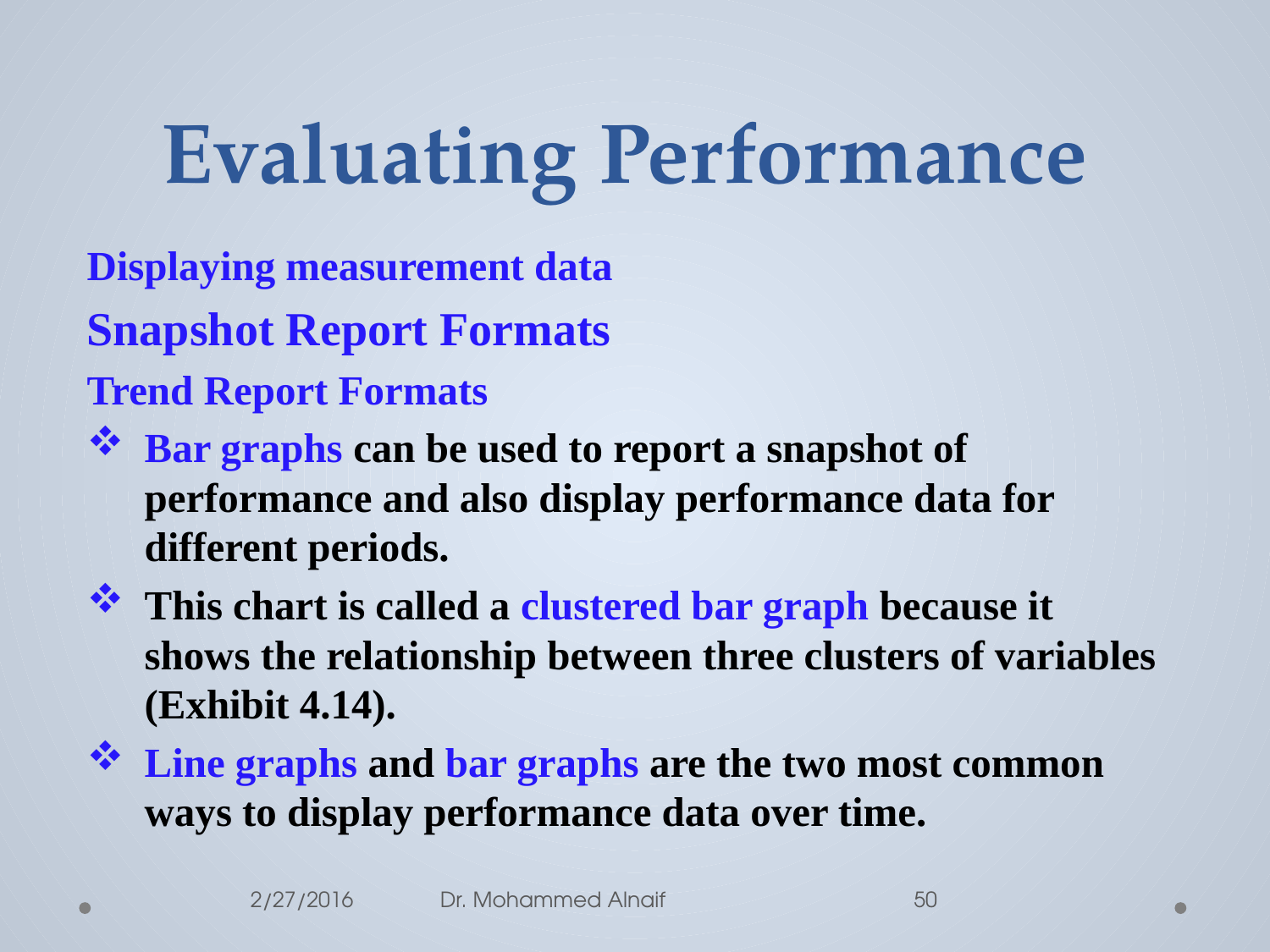

# Evaluating Performance
Displaying measurement data
Snapshot Report Formats
Trend Report Formats
Bar graphs can be used to report a snapshot of performance and also display performance data for different periods.
This chart is called a clustered bar graph because it shows the relationship between three clusters of variables (Exhibit 4.14).
Line graphs and bar graphs are the two most common ways to display performance data over time.
2/27/2016
Dr. Mohammed Alnaif
50